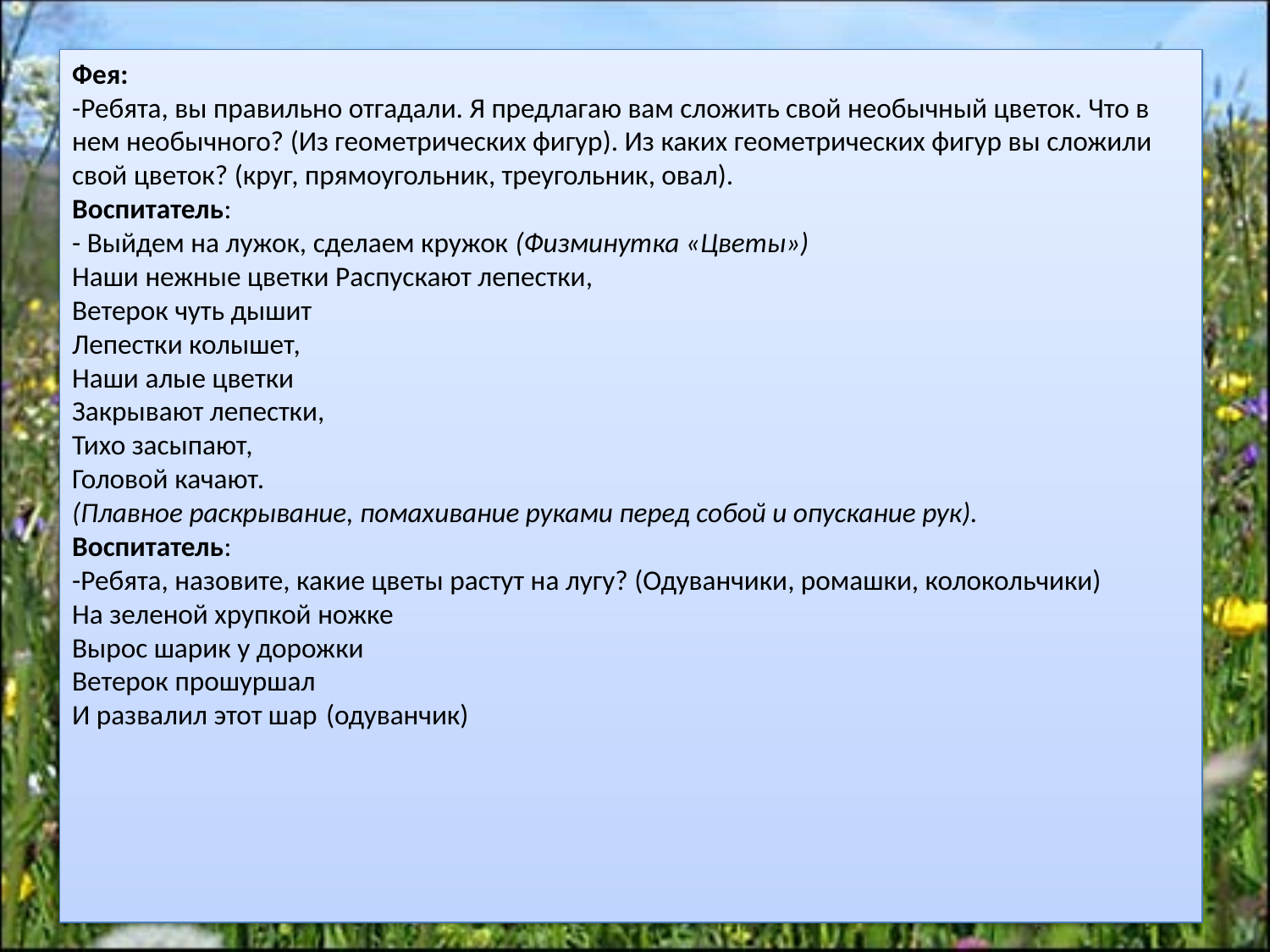

#
Фея:
-Ребята, вы правильно отгадали. Я предлагаю вам сложить свой необычный цветок. Что в нем необычного? (Из геометрических фигур). Из каких геометрических фигур вы сложили свой цветок? (круг, прямоугольник, треугольник, овал).
Воспитатель:
- Выйдем на лужок, сделаем кружок (Физминутка «Цветы»)
Наши нежные цветки Распускают лепестки,
Ветерок чуть дышит
Лепестки колышет,
Наши алые цветки
Закрывают лепестки,
Тихо засыпают,
Головой качают.
(Плавное раскрывание, помахивание руками перед собой и опускание рук).
Воспитатель:
-Ребята, назовите, какие цветы растут на лугу? (Одуванчики, ромашки, колокольчики)
На зеленой хрупкой ножке
Вырос шарик у дорожки
Ветерок прошуршал
И развалил этот шар	(одуванчик)